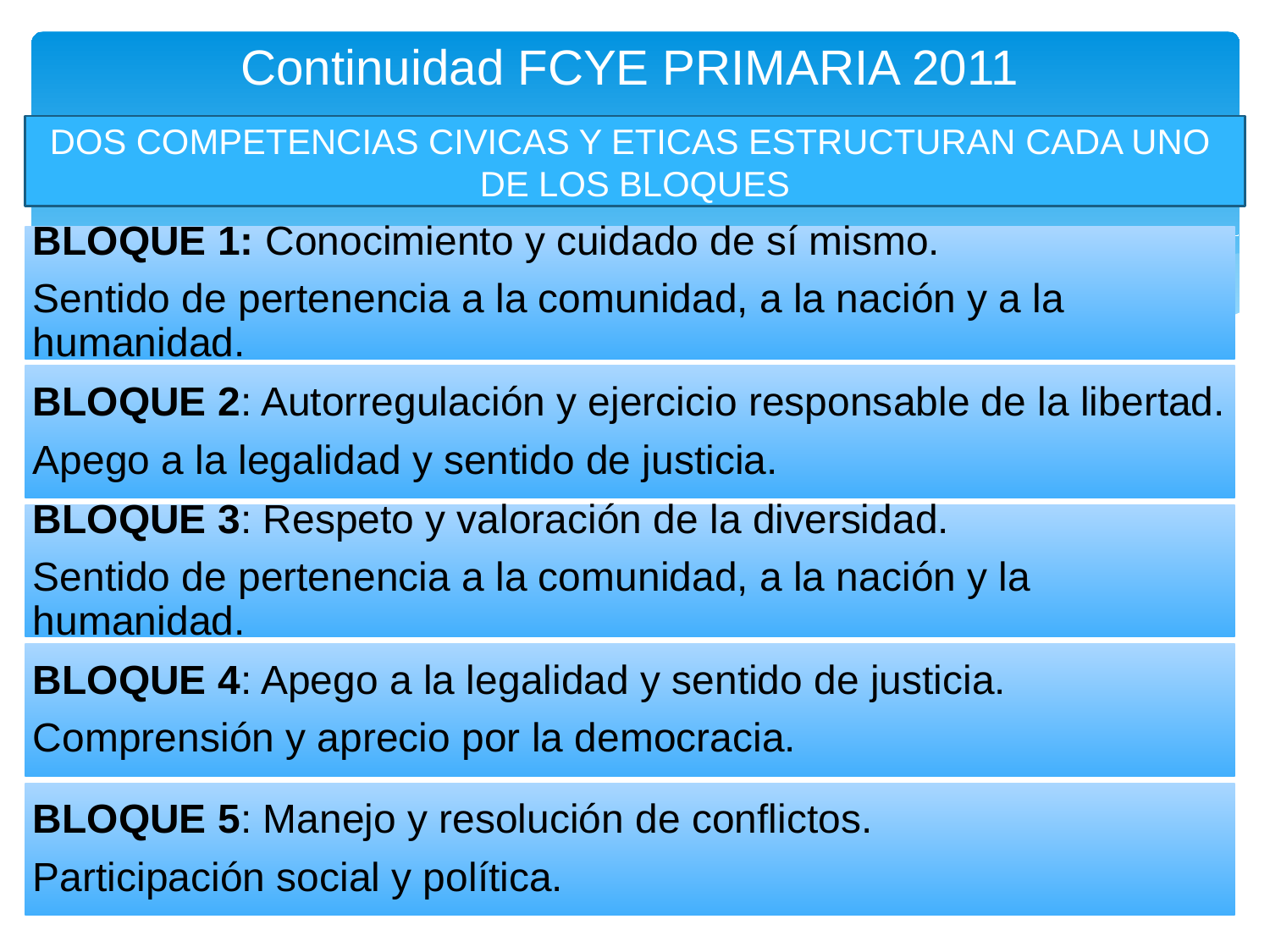

# Continuidad FCYE PRIMARIA 2011
DOS COMPETENCIAS CIVICAS Y ETICAS ESTRUCTURAN CADA UNO  DE LOS BLOQUES
BLOQUE 1: Conocimiento y cuidado de sí mismo.
Sentido de pertenencia a la comunidad, a la nación y a la humanidad.
BLOQUE 2: Autorregulación y ejercicio responsable de la libertad.
Apego a la legalidad y sentido de justicia.
BLOQUE 3: Respeto y valoración de la diversidad.
Sentido de pertenencia a la comunidad, a la nación y la humanidad.
BLOQUE 4: Apego a la legalidad y sentido de justicia.
Comprensión y aprecio por la democracia.
BLOQUE 5: Manejo y resolución de conflictos.
Participación social y política.